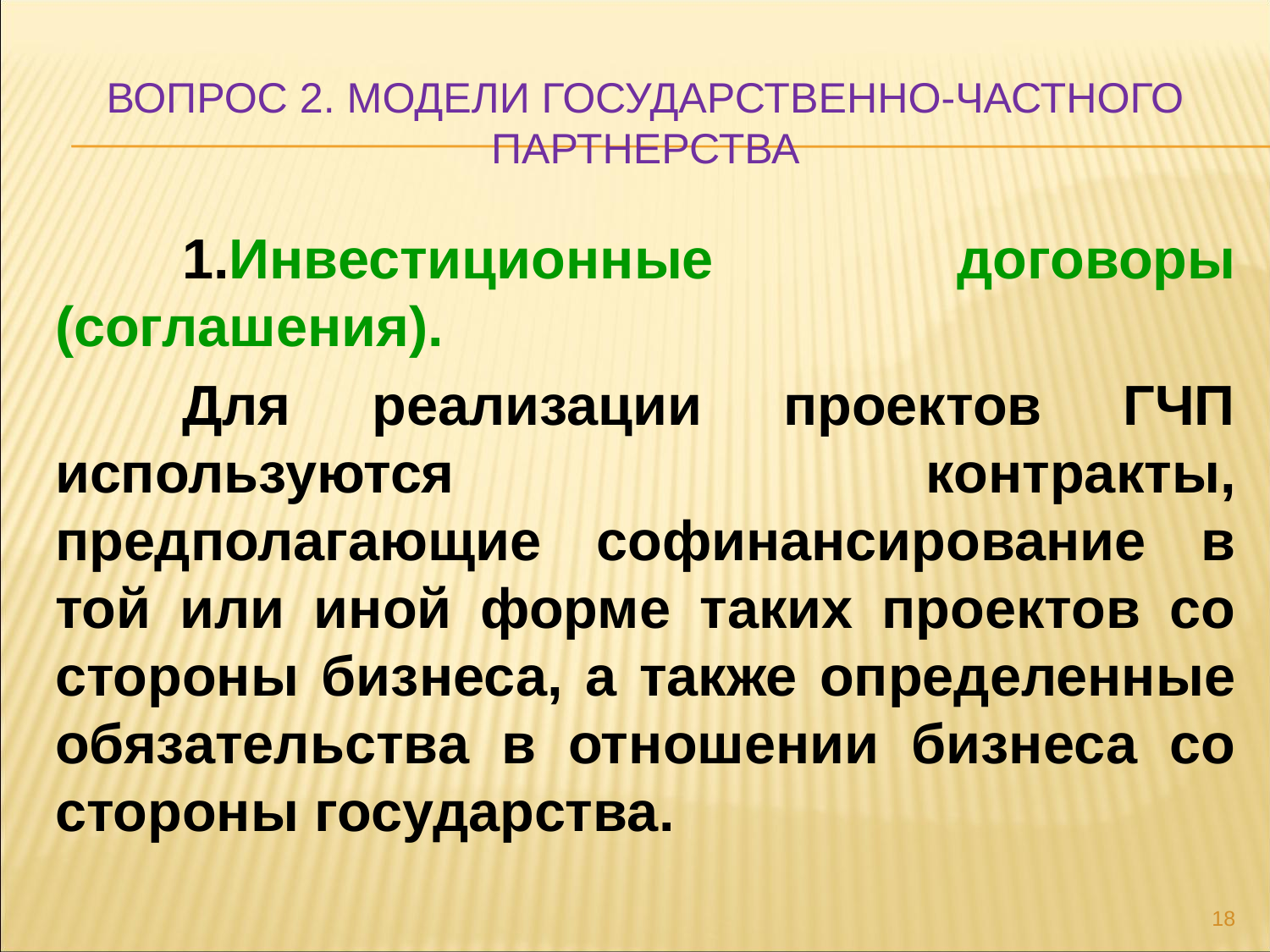

# Вопрос 2. модели государственно-частного партнерства
	1.Инвестиционные договоры (соглашения).
	Для реализации проектов ГЧП используются контракты, предполагающие софинансирование в той или иной форме таких проектов со стороны бизнеса, а также определенные обязательства в отношении бизнеса со стороны государства.
18